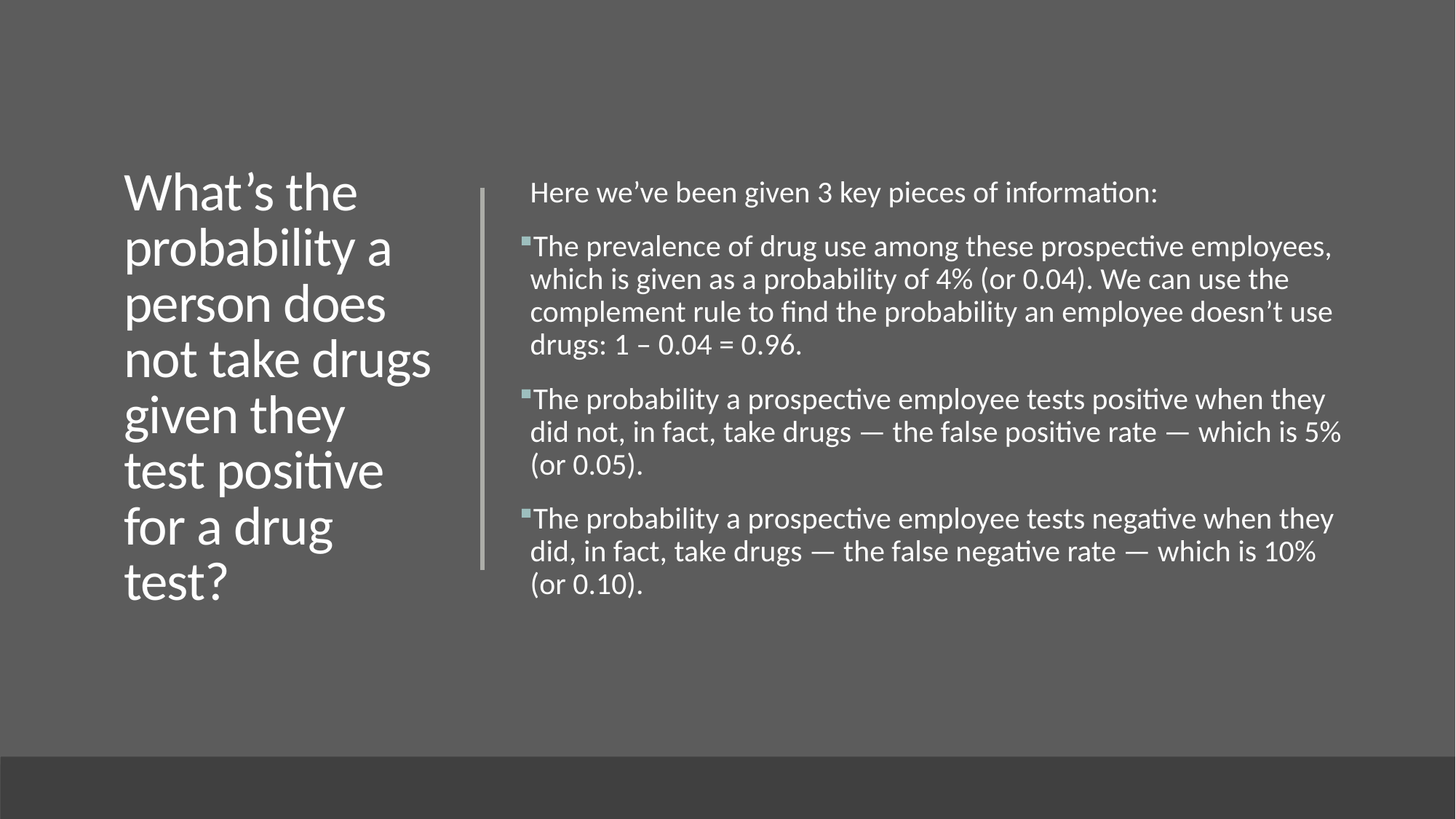

# What’s the probability a person does not take drugs given they test positive for a drug test?
Here we’ve been given 3 key pieces of information:
The prevalence of drug use among these prospective employees, which is given as a probability of 4% (or 0.04). We can use the complement rule to find the probability an employee doesn’t use drugs: 1 – 0.04 = 0.96.
The probability a prospective employee tests positive when they did not, in fact, take drugs — the false positive rate — which is 5% (or 0.05).
The probability a prospective employee tests negative when they did, in fact, take drugs — the false negative rate — which is 10% (or 0.10).